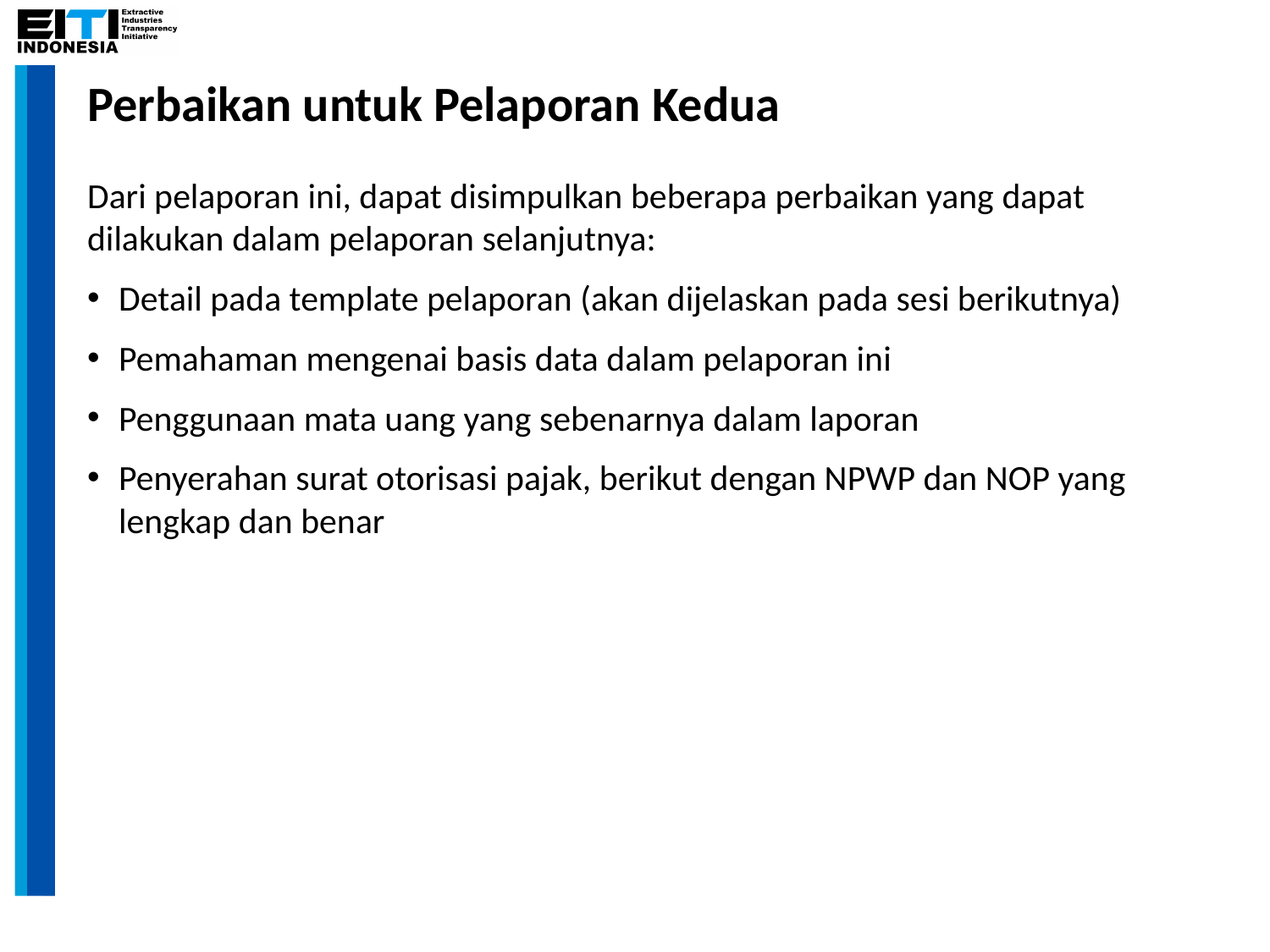

Perbaikan untuk Pelaporan Kedua
Dari pelaporan ini, dapat disimpulkan beberapa perbaikan yang dapat dilakukan dalam pelaporan selanjutnya:
Detail pada template pelaporan (akan dijelaskan pada sesi berikutnya)
Pemahaman mengenai basis data dalam pelaporan ini
Penggunaan mata uang yang sebenarnya dalam laporan
Penyerahan surat otorisasi pajak, berikut dengan NPWP dan NOP yang lengkap dan benar